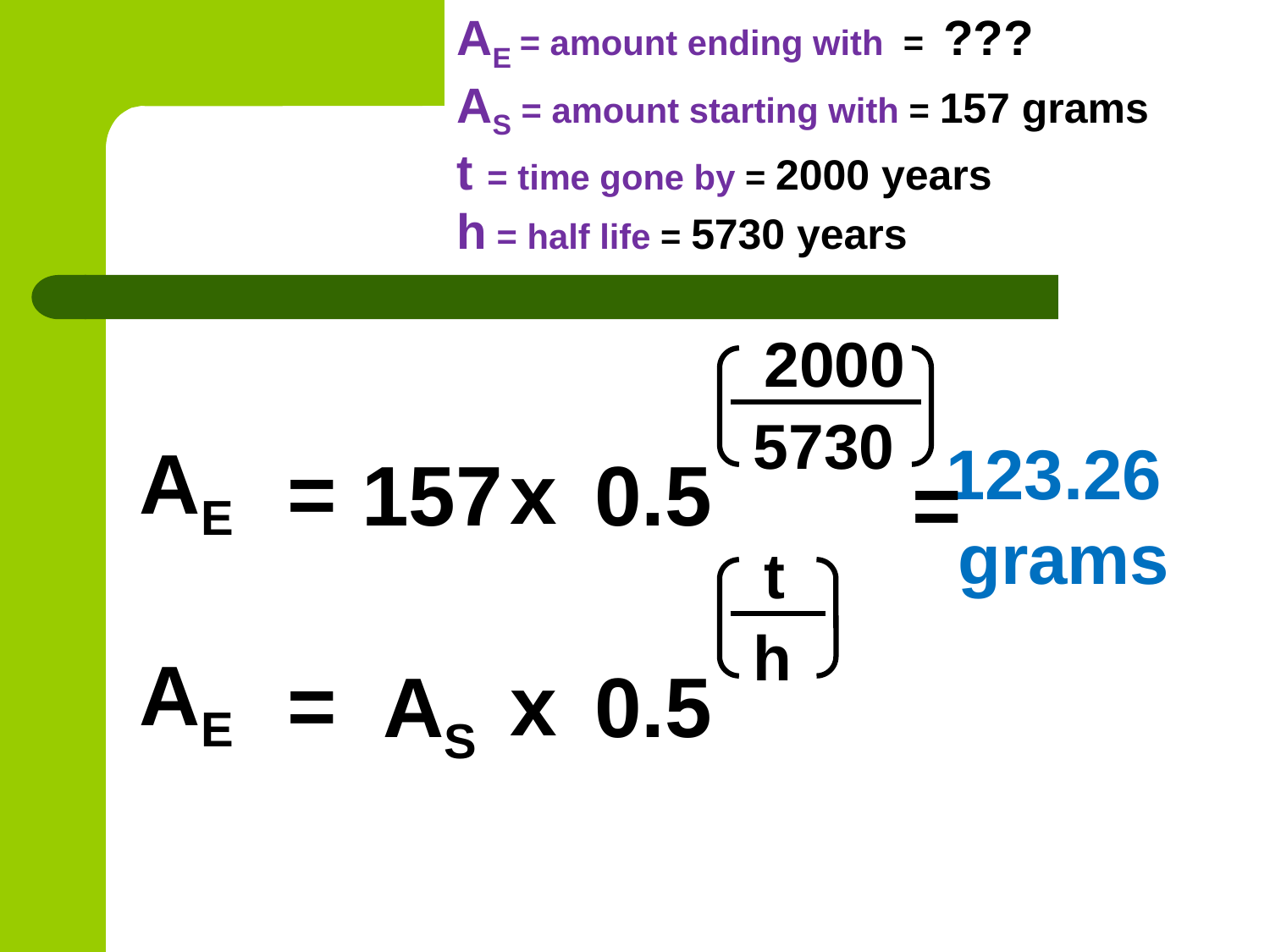

AE = amount ending with  =  ???
AS = amount starting with = 157 grams
t = time gone by = 2000 years
h = half life = 5730 years
2000

5730
AE
123.26
grams
=
x
157
0.5
=
t

h
AE
=
x
AS
0.5